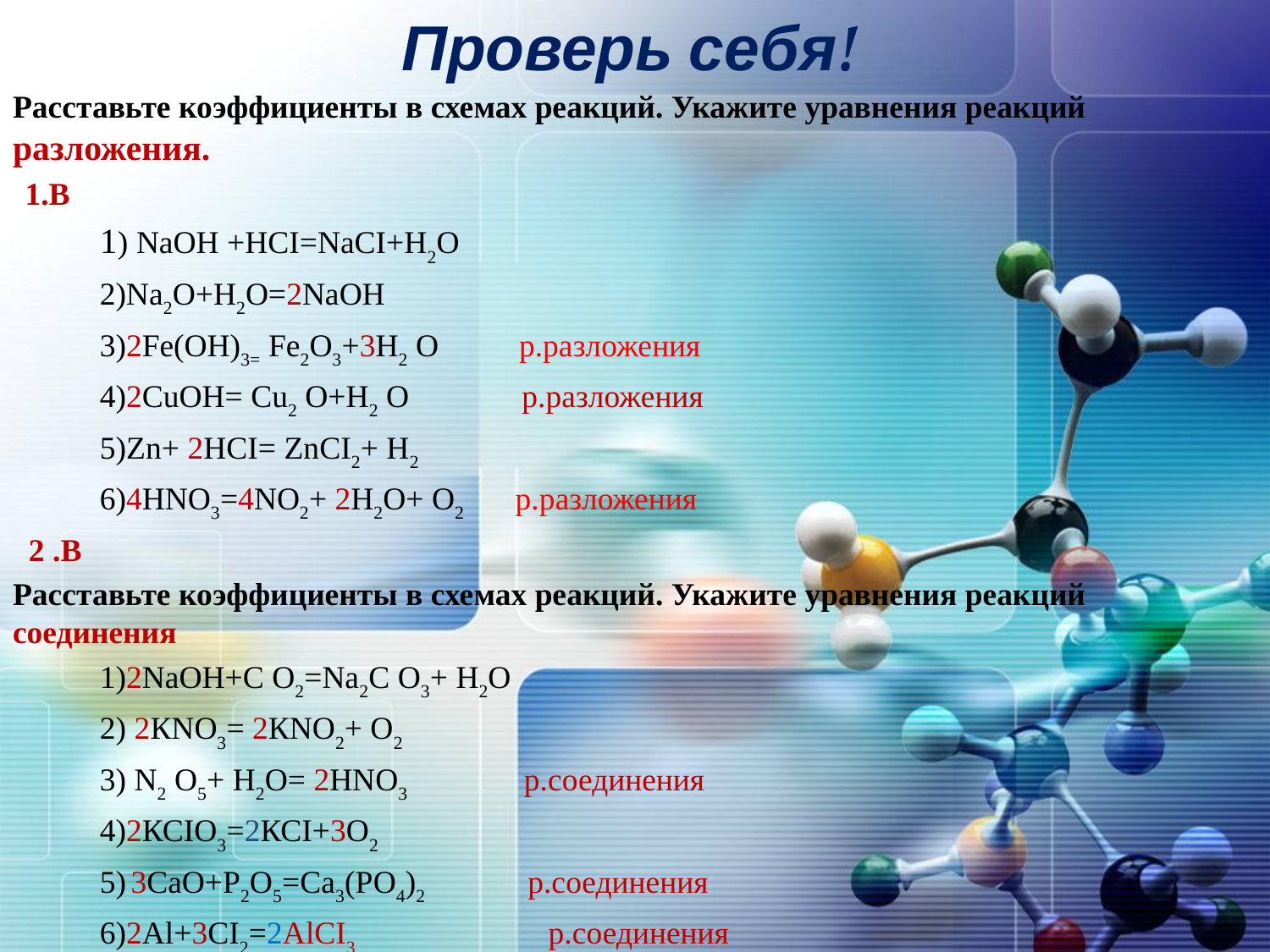

# Проверь себя!
Расставьте коэффициенты в схемах реакций. Укажите уравнения реакций  разложения.
1.В
1) NаОH +НСI=NаСI+Н2О
2)Nа2О+Н2О=2NаОН
3)2Fе(ОН)3= Fе2О3+3Н2 О          р.разложения
4)2CuОН= Cu2 О+Н2 О              р.разложения
5)Zn+ 2НСI= ZnСI2+ Н2
6)4HNО3=4NО2+ 2Н2О+ О2           р.разложения
  2 .В
Расставьте коэффициенты в схемах реакций. Укажите уравнения реакций  соединения
1)2NаОH+C О2=Nа2C О3+ Н2О
2) 2КNО3= 2КNО2+ О2
3) N2 О5+ Н2О= 2HNО3                         р.соединения
4)2КСIО3=2КСI+3О2
5) 3CаО+Р2О5=Cа3(РО4)2                      р.соединения
6)2Аl+3СI2=2АlСI3                        р.соединения
Максимальный балл-9                Фактический балл-